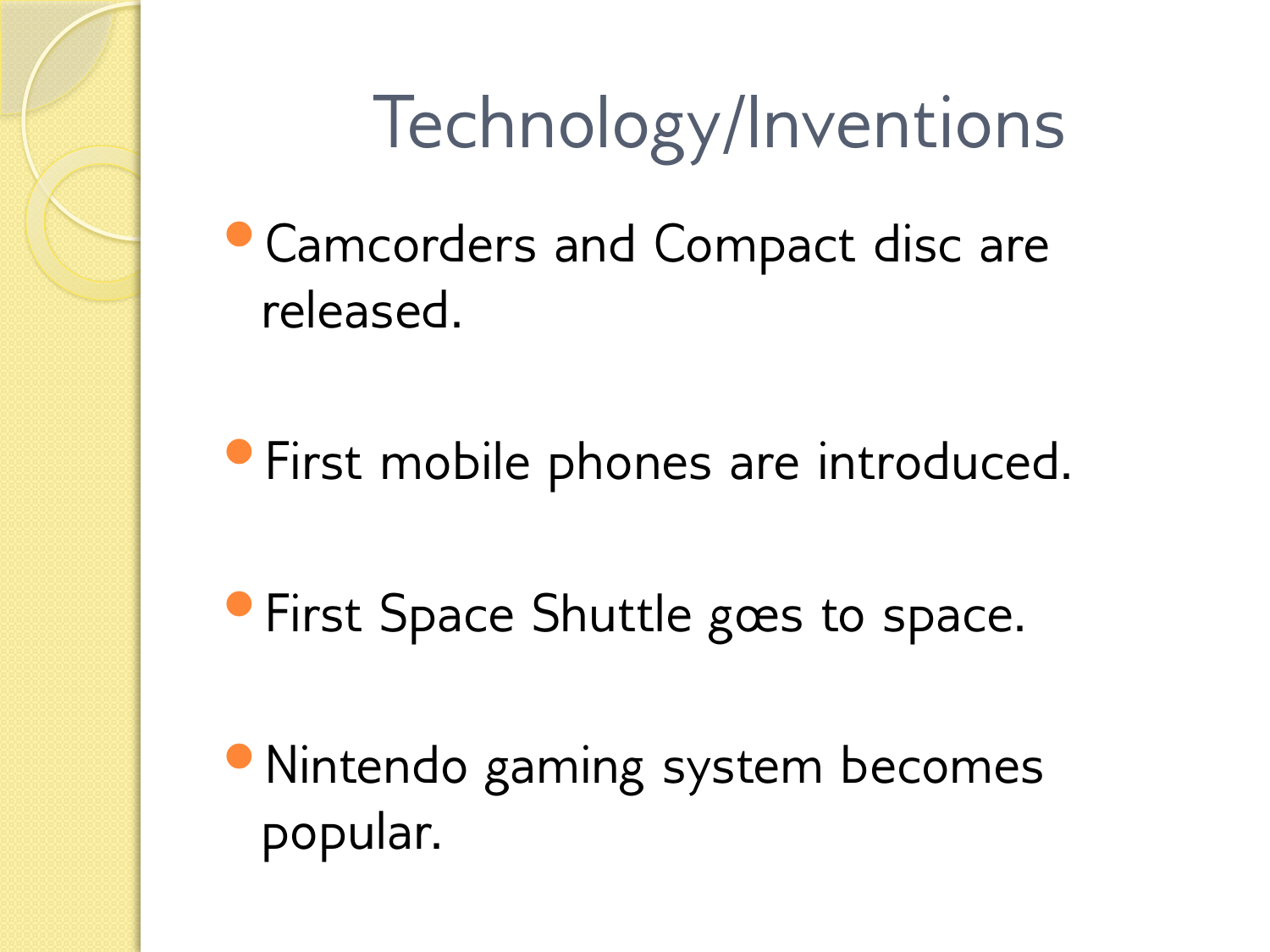

# Technology/Inventions
Camcorders and Compact disc are released.

First mobile phones are introduced.

First Space Shuttle goes to space.

Nintendo gaming system becomes popular.